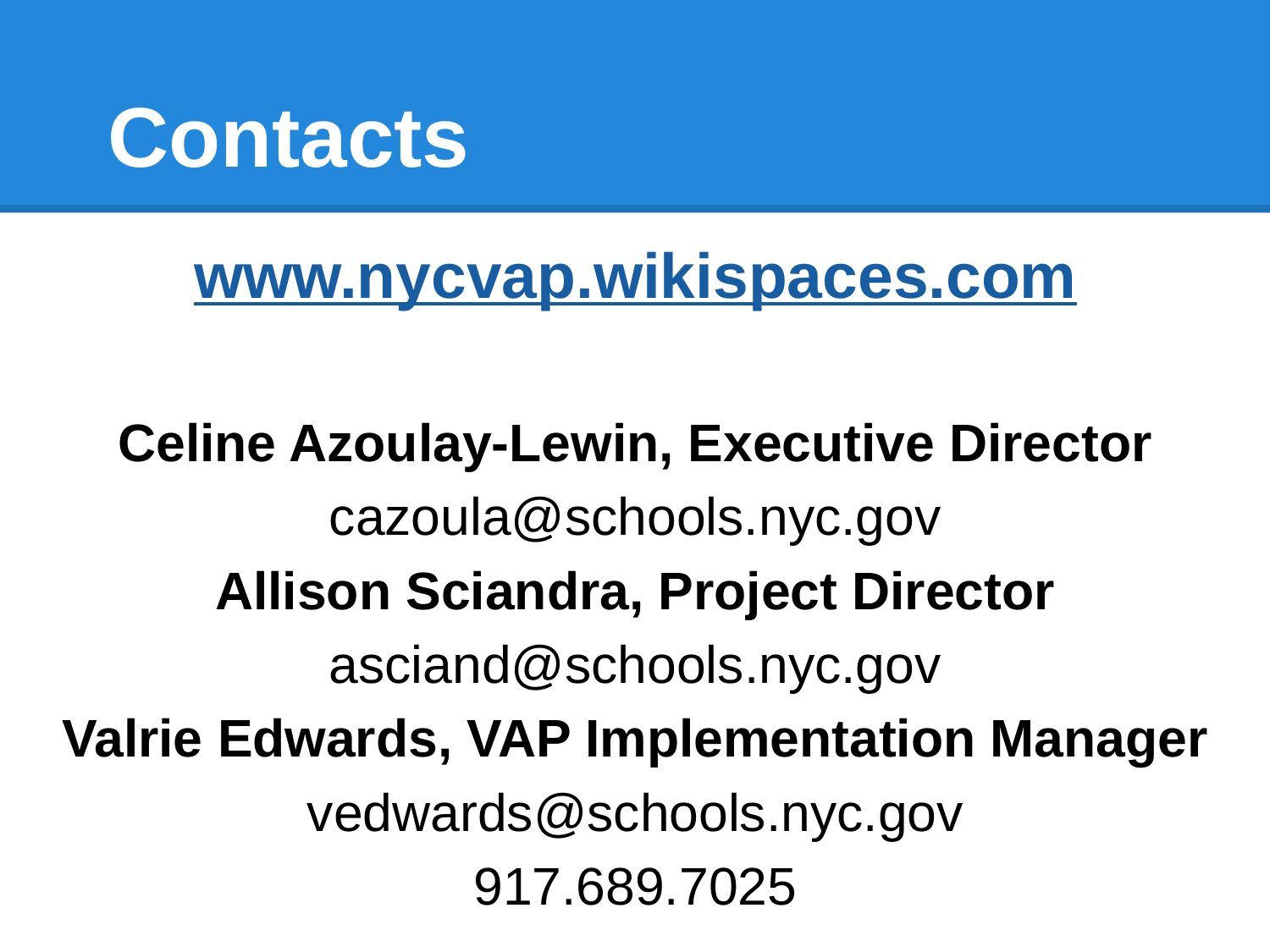

# Contacts
www.nycvap.wikispaces.com

Celine Azoulay-Lewin, Executive Director
cazoula@schools.nyc.gov
Allison Sciandra, Project Director
asciand@schools.nyc.gov
Valrie Edwards, VAP Implementation Manager
vedwards@schools.nyc.gov
917.689.7025